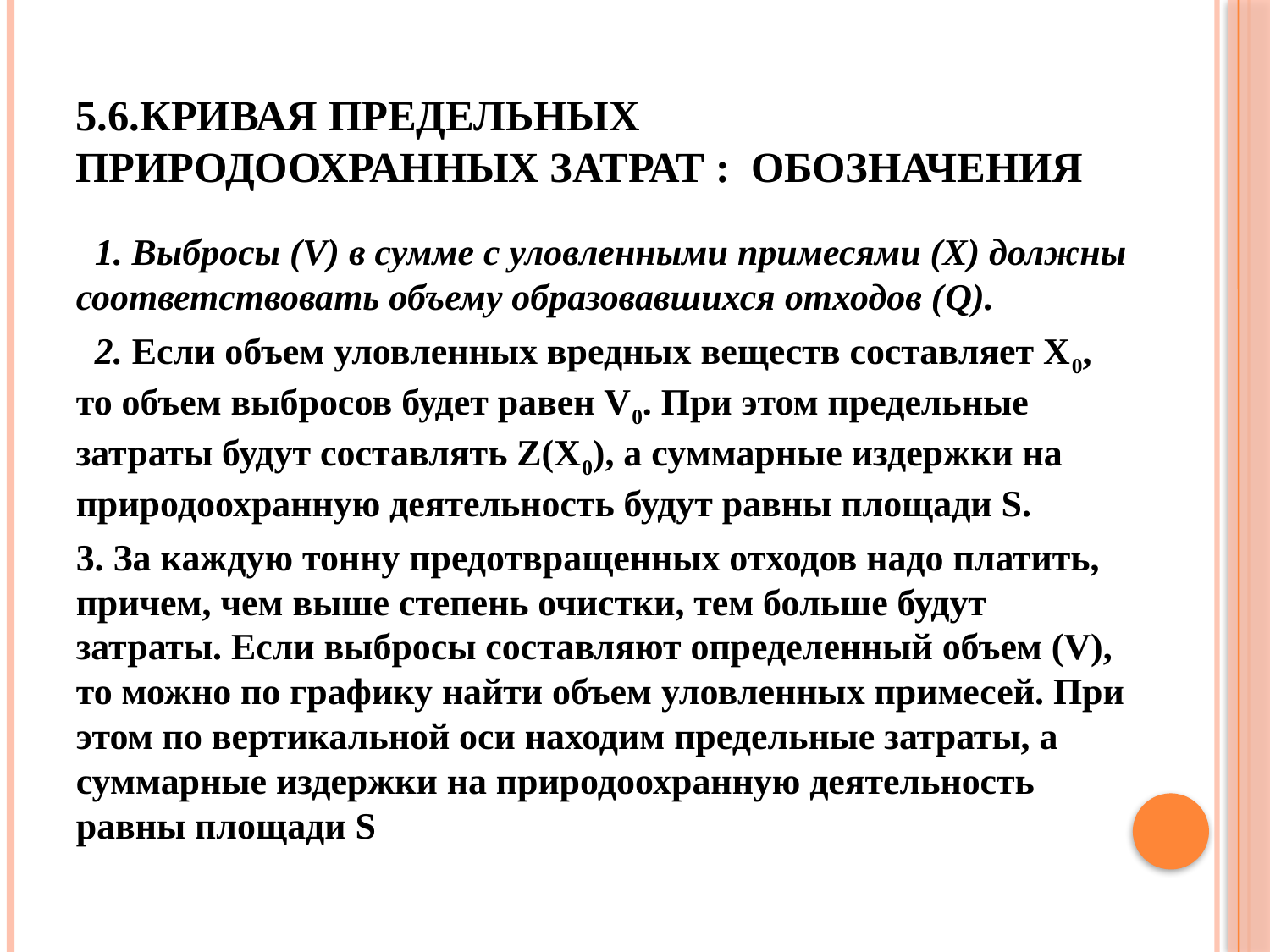

# 5.6.Кривая предельных природоохранных затрат :  обозначения
  1. Выбросы (V) в сумме с уловленными примесями (Х) должны соответствовать объему образовавшихся отходов (Q).
  2. Если объем уловленных вредных веществ составляет Х0, то объем выбросов будет равен V0. При этом предельные затраты будут составлять Z(X0), а суммарные издержки на природоохранную деятельность будут равны площади S.
3. За каждую тонну предотвращенных отходов надо платить, причем, чем выше степень очистки, тем больше будут затраты. Если выбросы составляют определенный объем (V), то можно по графику найти объем уловленных примесей. При этом по вертикальной оси находим предельные затраты, а суммарные издержки на природоохранную деятельность равны площади S